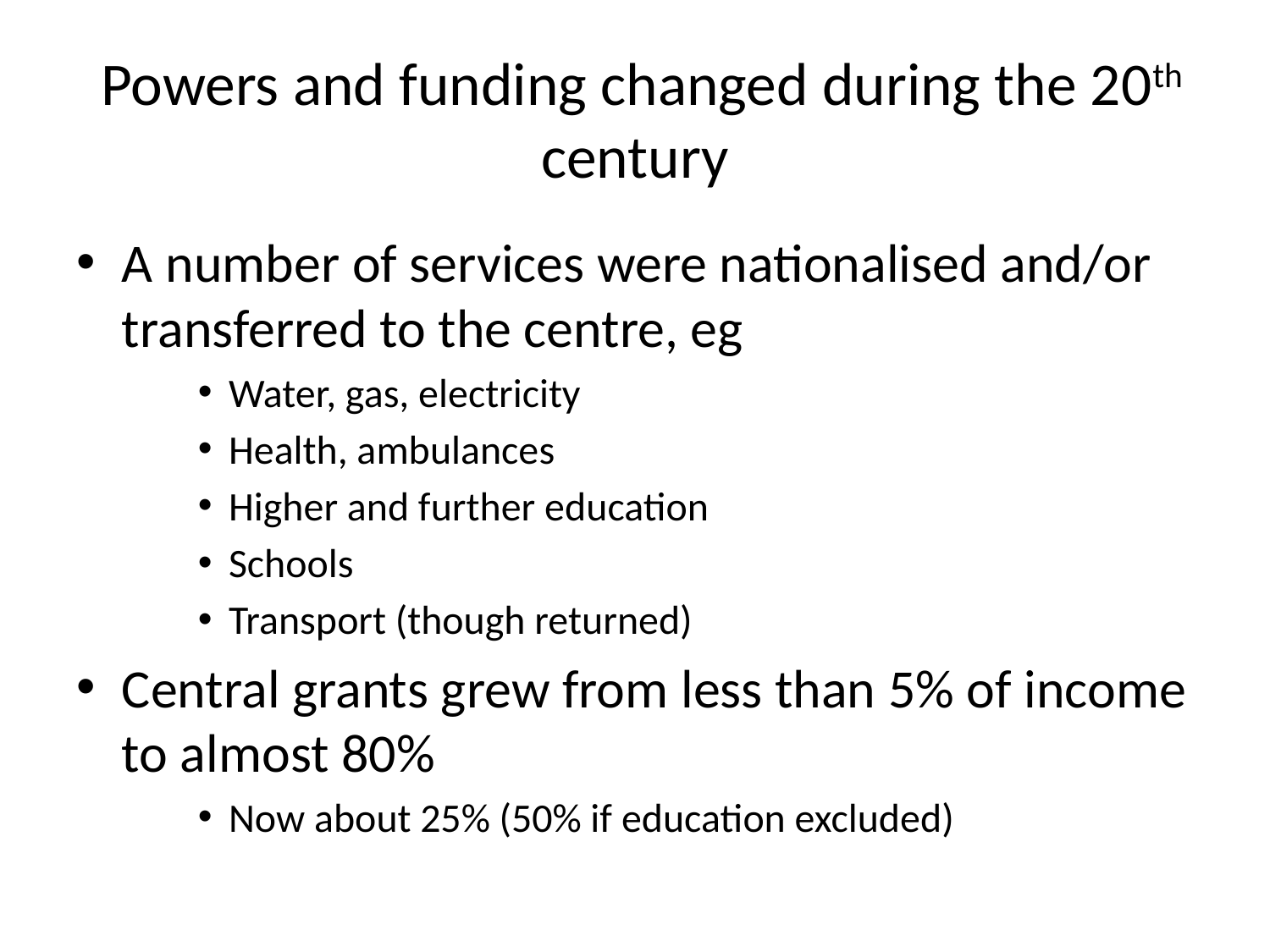

# Powers and funding changed during the 20th century
A number of services were nationalised and/or transferred to the centre, eg
Water, gas, electricity
Health, ambulances
Higher and further education
Schools
Transport (though returned)
Central grants grew from less than 5% of income to almost 80%
Now about 25% (50% if education excluded)